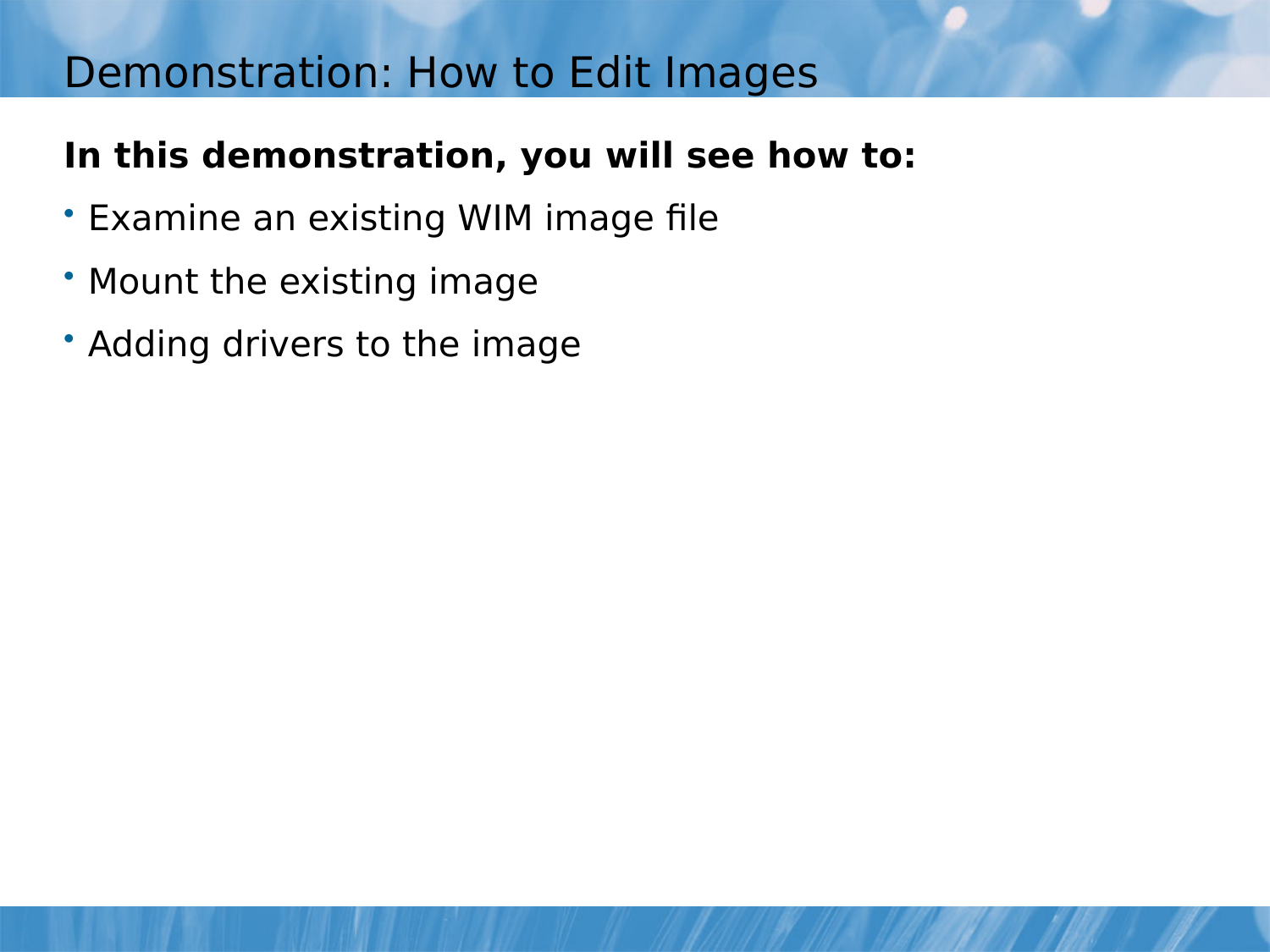

# Demonstration: How to Edit Images
In this demonstration, you will see how to:
Examine an existing WIM image file
Mount the existing image
Adding drivers to the image